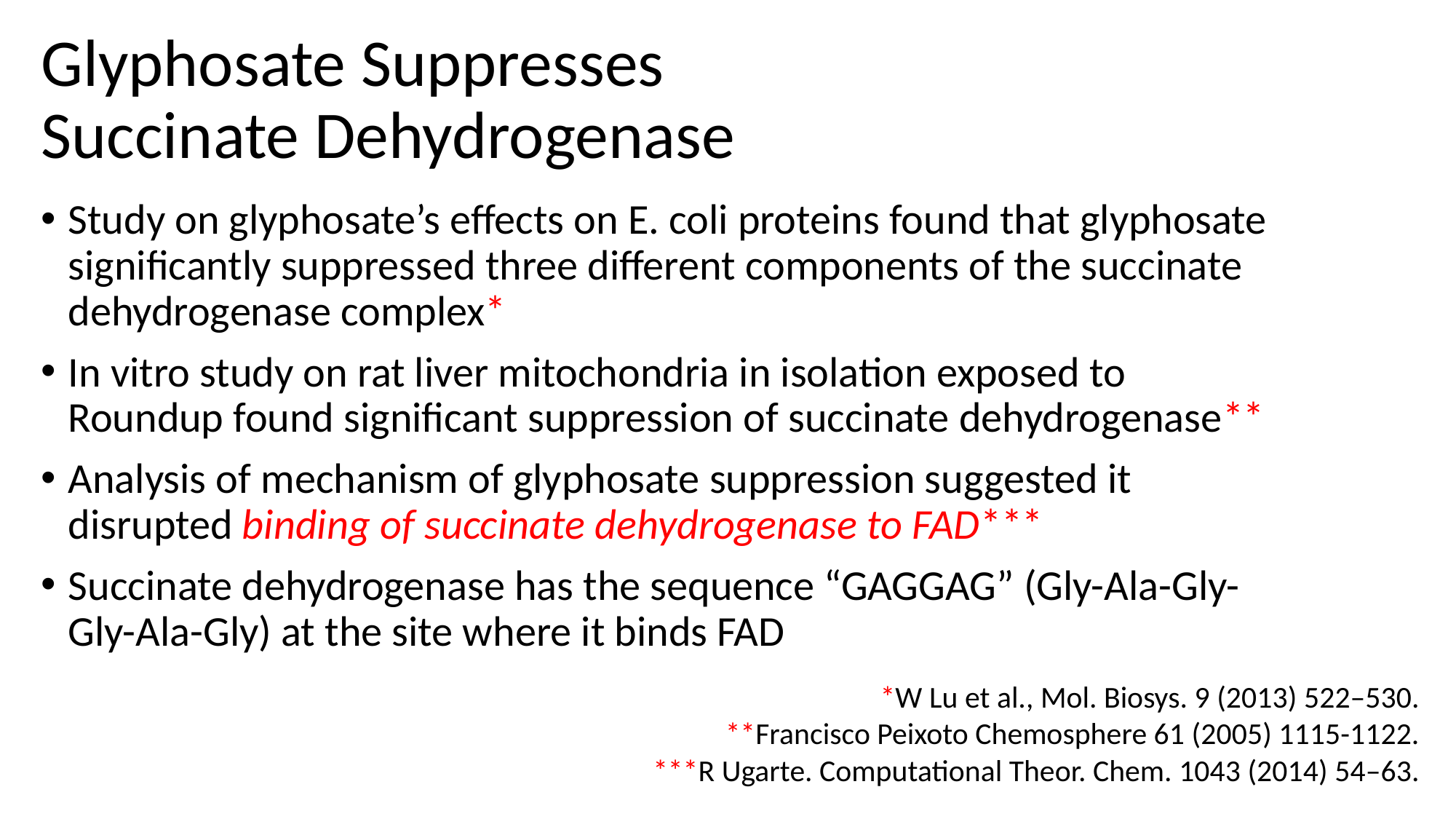

# Glyphosate Suppresses Succinate Dehydrogenase
Study on glyphosate’s effects on E. coli proteins found that glyphosate significantly suppressed three different components of the succinate dehydrogenase complex*
In vitro study on rat liver mitochondria in isolation exposed to Roundup found significant suppression of succinate dehydrogenase**
Analysis of mechanism of glyphosate suppression suggested it disrupted binding of succinate dehydrogenase to FAD***
Succinate dehydrogenase has the sequence “GAGGAG” (Gly-Ala-Gly-Gly-Ala-Gly) at the site where it binds FAD
*W Lu et al., Mol. Biosys. 9 (2013) 522–530.
**Francisco Peixoto Chemosphere 61 (2005) 1115-1122.
***R Ugarte. Computational Theor. Chem. 1043 (2014) 54–63.